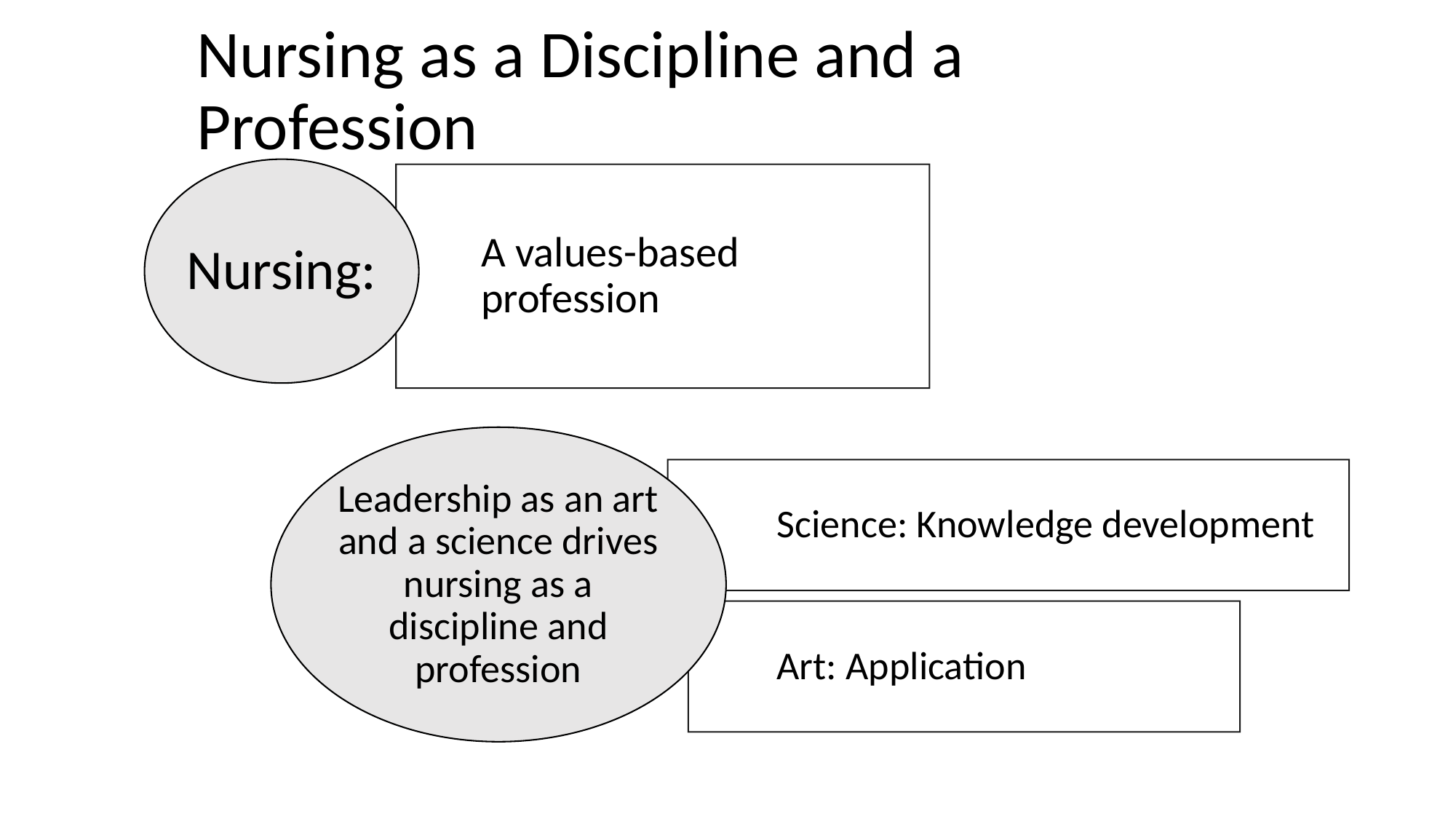

# Nursing as a Discipline and a Profession
A values-based profession
Nursing:
Science: Knowledge development
Art: Application
Leadership as an art and a science drives nursing as a discipline and profession